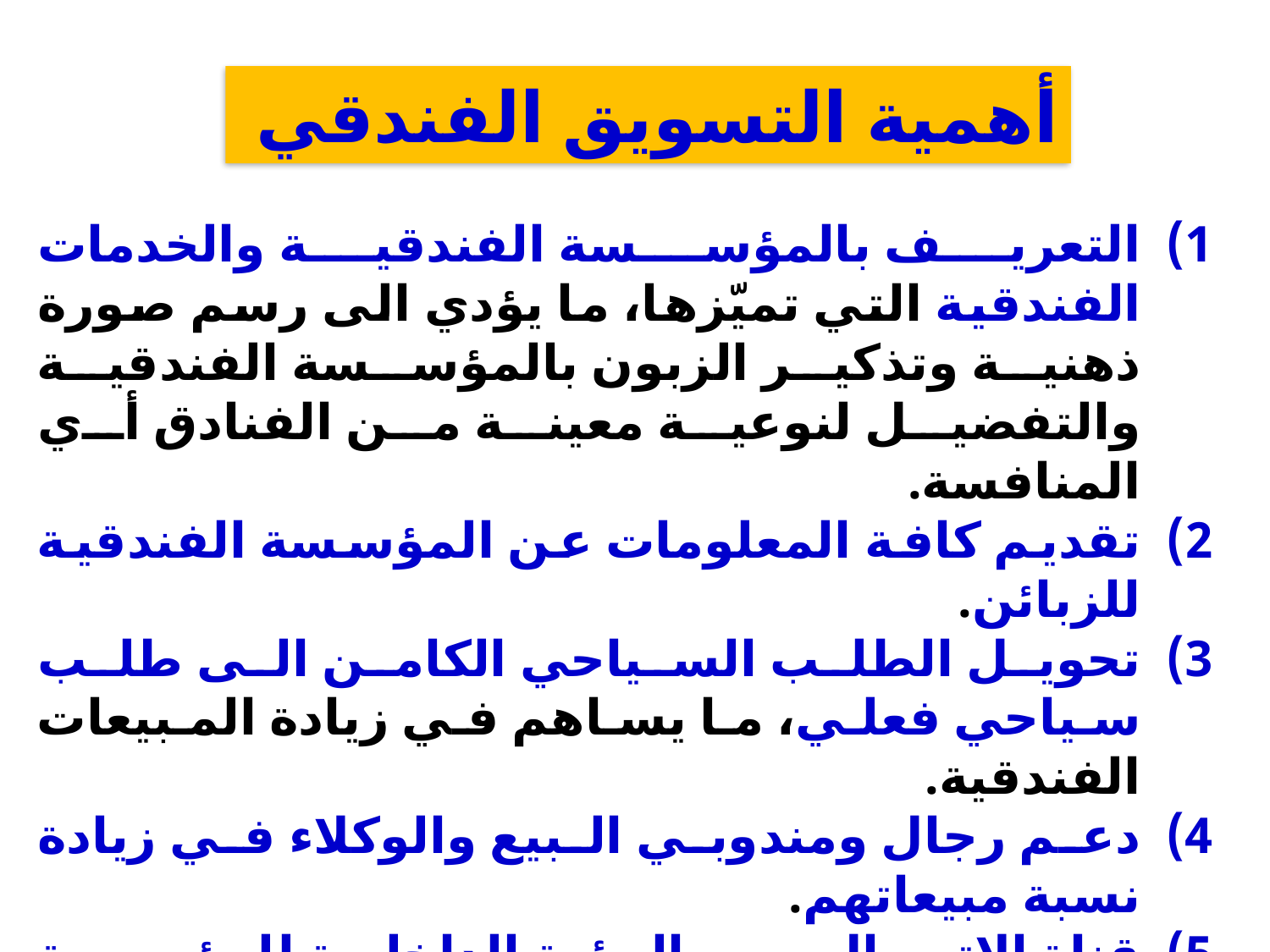

أهمية التسويق الفندقي
التعريف بالمؤسسة الفندقية والخدمات الفندقية التي تميّزها، ما يؤدي الى رسم صورة ذهنية وتذكير الزبون بالمؤسسة الفندقية والتفضيل لنوعية معينة من الفنادق أي المنافسة.
تقديم كافة المعلومات عن المؤسسة الفندقية للزبائن.
تحويل الطلب السياحي الكامن الى طلب سياحي فعلي، ما يساهم في زيادة المبيعات الفندقية.
دعم رجال ومندوبي البيع والوكلاء في زيادة نسبة مبيعاتهم.
قناة الاتصال بين البيئة الداخلية للمؤسسة والبيئة الخارجية المحيطة بالمؤسسة.
إعلام الزبون بالمؤسسة الفندقية؛ كالعلامة التجارية والأسعار وغيرها.